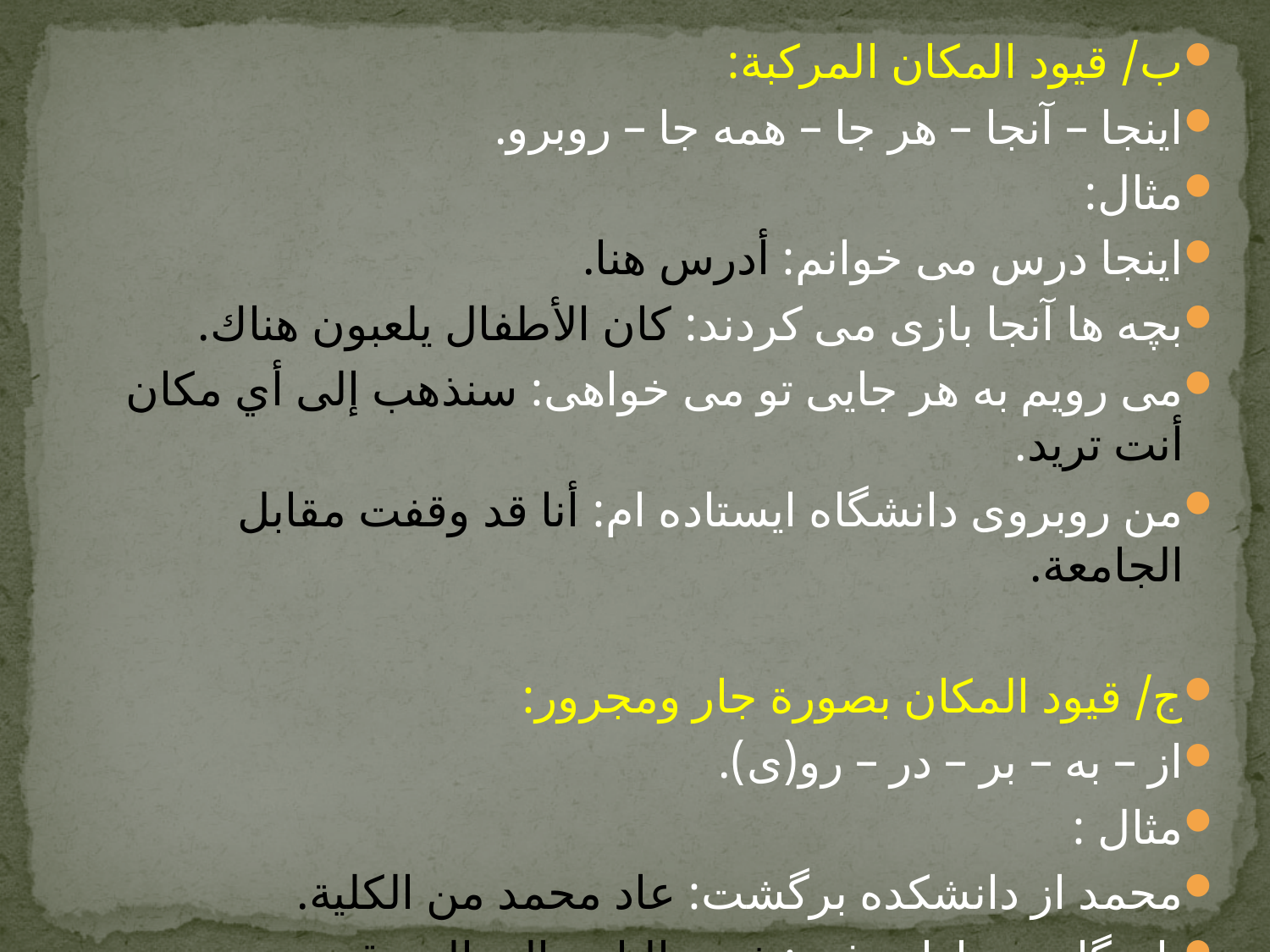

ب/ قيود المكان المركبة:
اینجا – آنجا – هر جا – همه جا – روبرو.
مثال:
اینجا درس می خوانم: أدرس هنا.
بچه ها آنجا بازی می کردند: كان الأطفال يلعبون هناك.
می رویم به هر جایی تو می خواهی: سنذهب إلى أي مكان أنت تريد.
من روبروی دانشگاه ایستاده ام: أنا قد وقفت مقابل الجامعة.

ج/ قيود المكان بصورة جار ومجرور:
از – به – بر – در – رو(ی).
مثال :
محمد از دانشکده برگشت: عاد محمد من الكلية.
بازرگان به بازار رفت: ذهب التاجر إلى السوق.